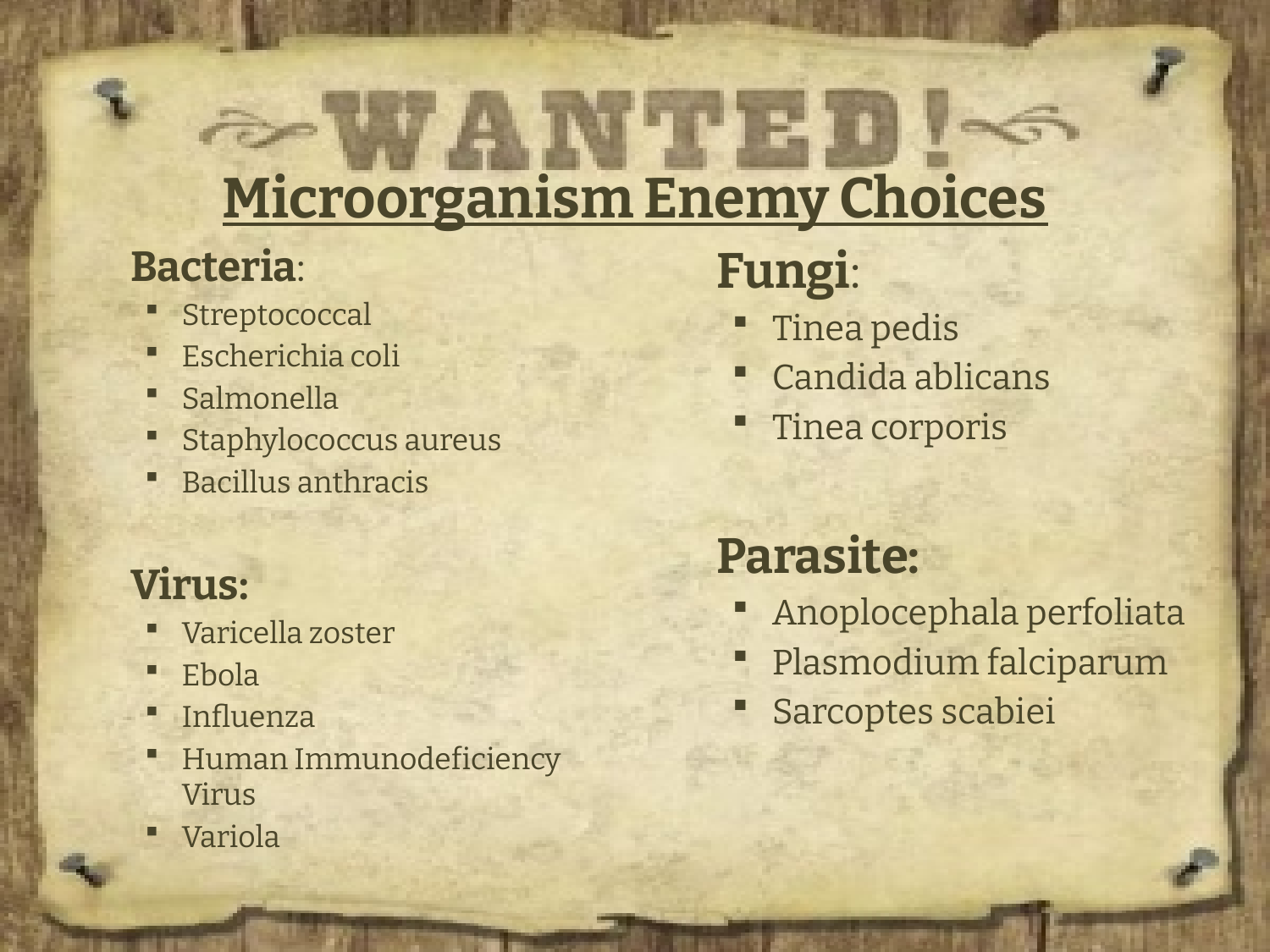

# Microorganism Enemy Choices
	Bacteria:
Streptococcal
Escherichia coli
Salmonella
Staphylococcus aureus
Bacillus anthracis

	Virus:
Varicella zoster
Ebola
Influenza
Human Immunodeficiency Virus
Variola

	Fungi:
Tinea pedis
Candida ablicans
Tinea corporis

	Parasite:
Anoplocephala perfoliata
Plasmodium falciparum
Sarcoptes scabiei